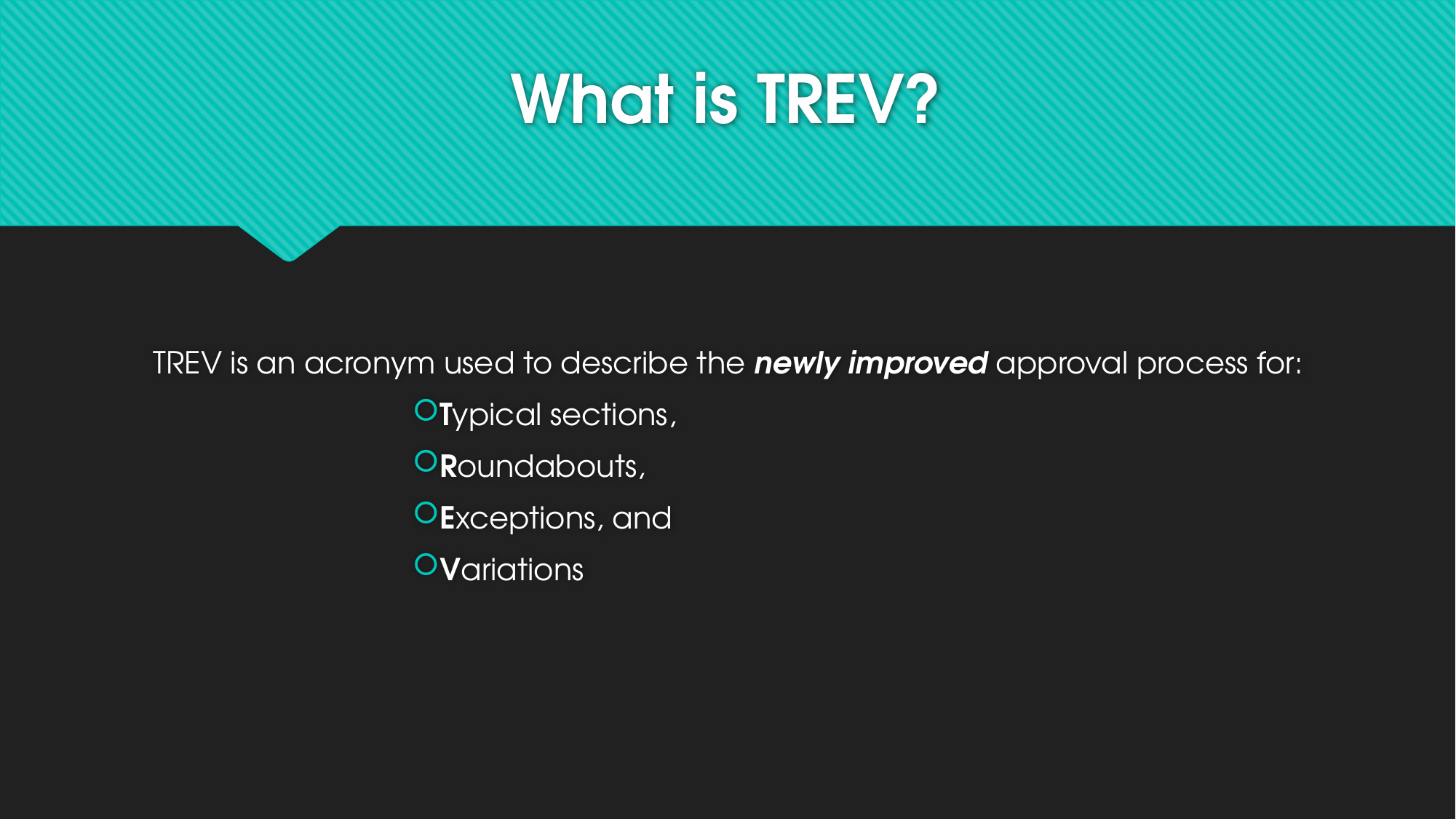

# What is TREV?

TREV is an acronym used to describe the newly improved approval process for:
Typical sections,
Roundabouts,
Exceptions, and
Variations